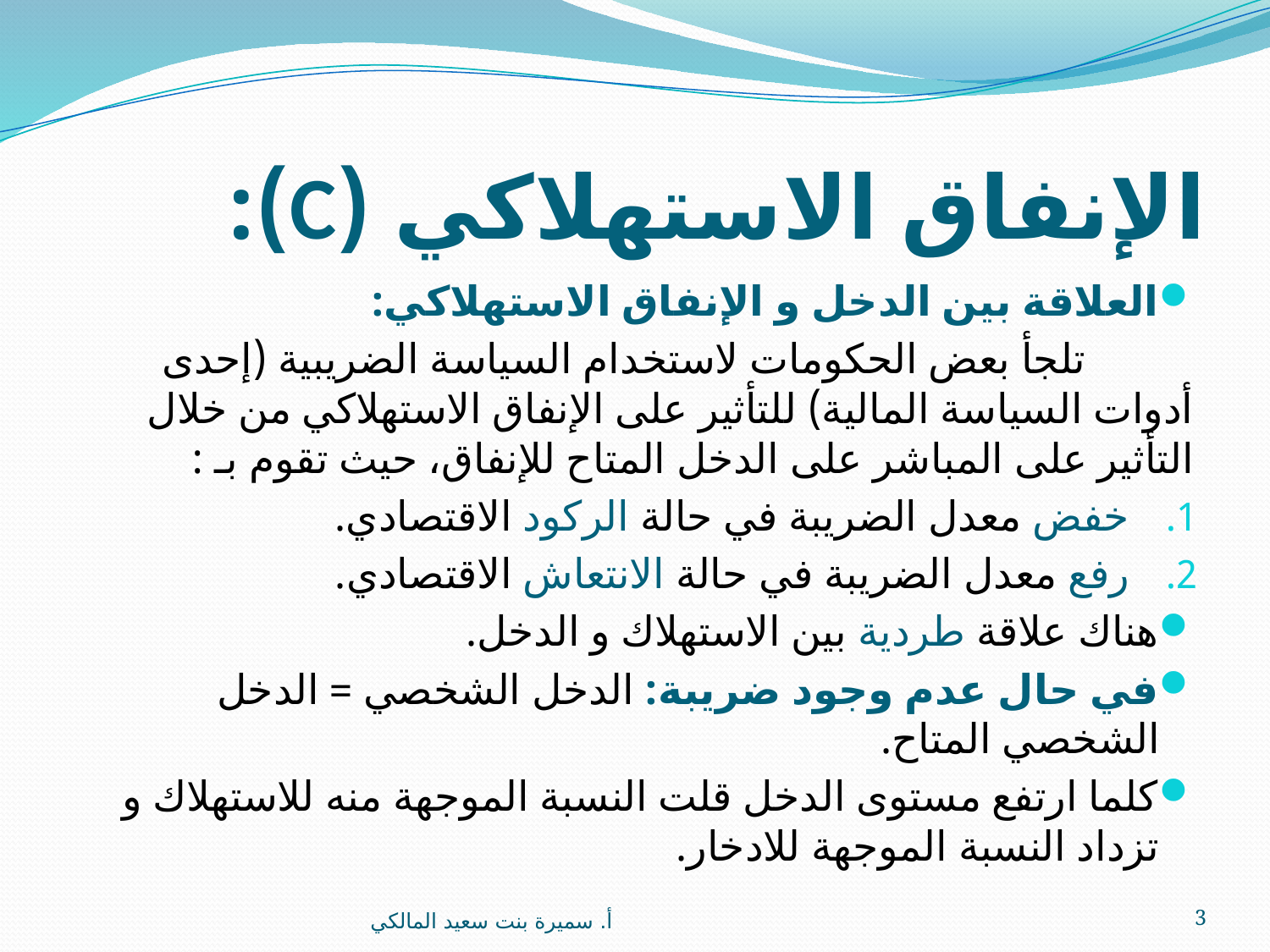

# الإنفاق الاستهلاكي (C):
العلاقة بين الدخل و الإنفاق الاستهلاكي:
          تلجأ بعض الحكومات لاستخدام السياسة الضريبية (إحدى أدوات السياسة المالية) للتأثير على الإنفاق الاستهلاكي من خلال التأثير على المباشر على الدخل المتاح للإنفاق، حيث تقوم بـ :
خفض معدل الضريبة في حالة الركود الاقتصادي.
رفع معدل الضريبة في حالة الانتعاش الاقتصادي.
هناك علاقة طردية بين الاستهلاك و الدخل.
في حال عدم وجود ضريبة: الدخل الشخصي = الدخل الشخصي المتاح.
كلما ارتفع مستوى الدخل قلت النسبة الموجهة منه للاستهلاك و تزداد النسبة الموجهة للادخار.
أ. سميرة بنت سعيد المالكي
3